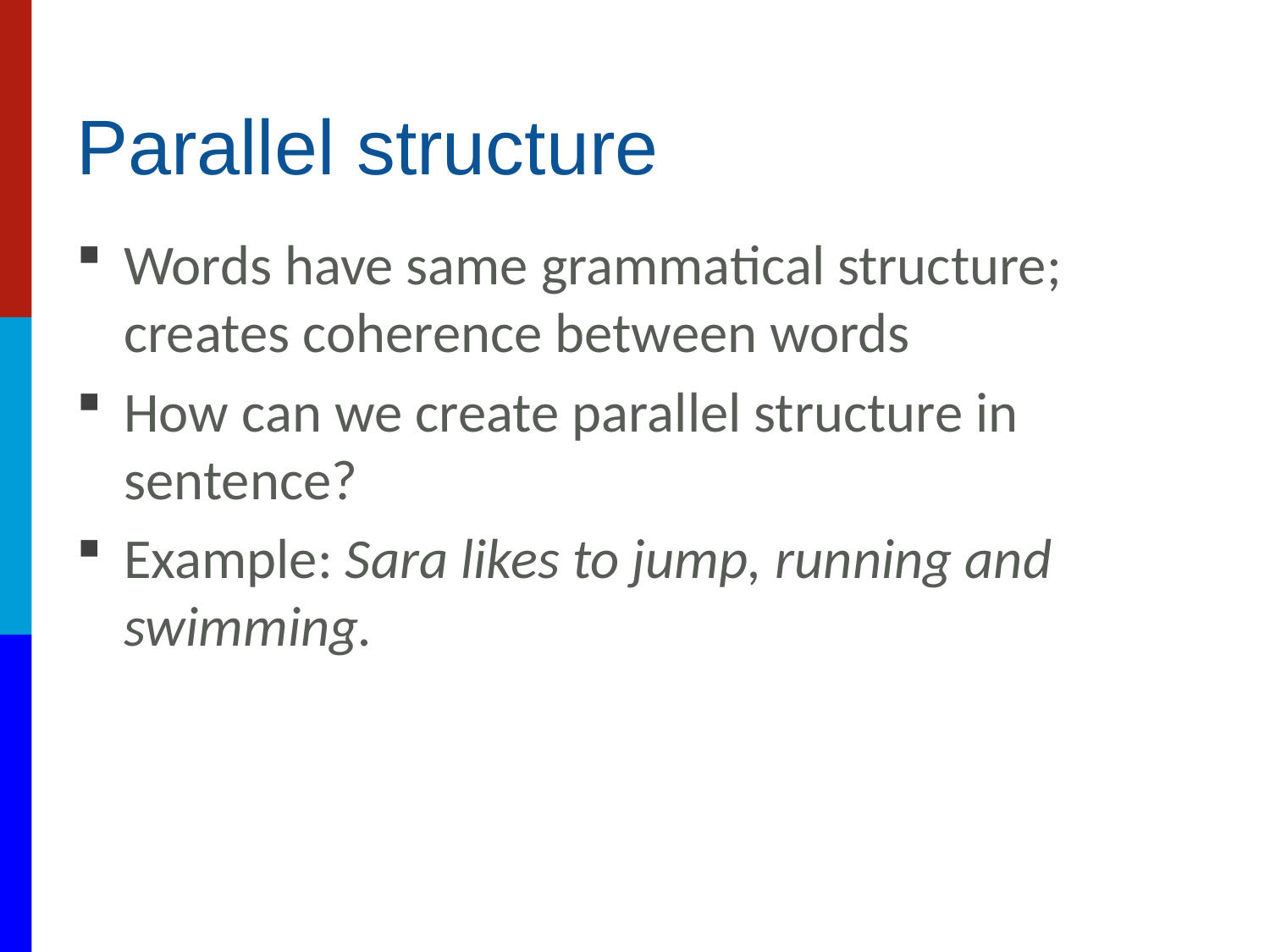

# Parallel structure
Words have same grammatical structure; creates coherence between words
How can we create parallel structure in sentence?
Example: Sara likes to jump, running and swimming.